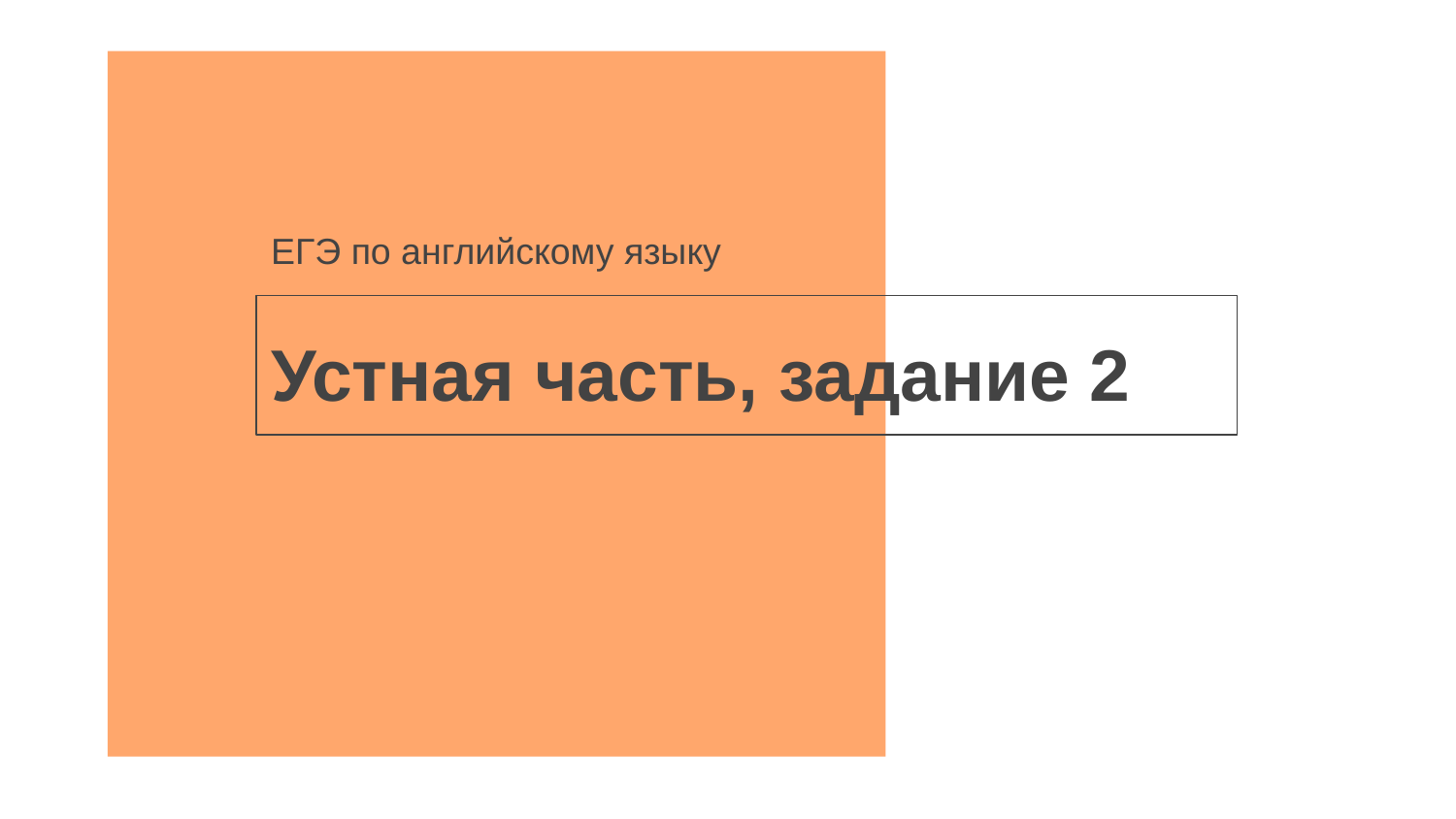

ЕГЭ по английскому языку
# Устная часть, задание 2